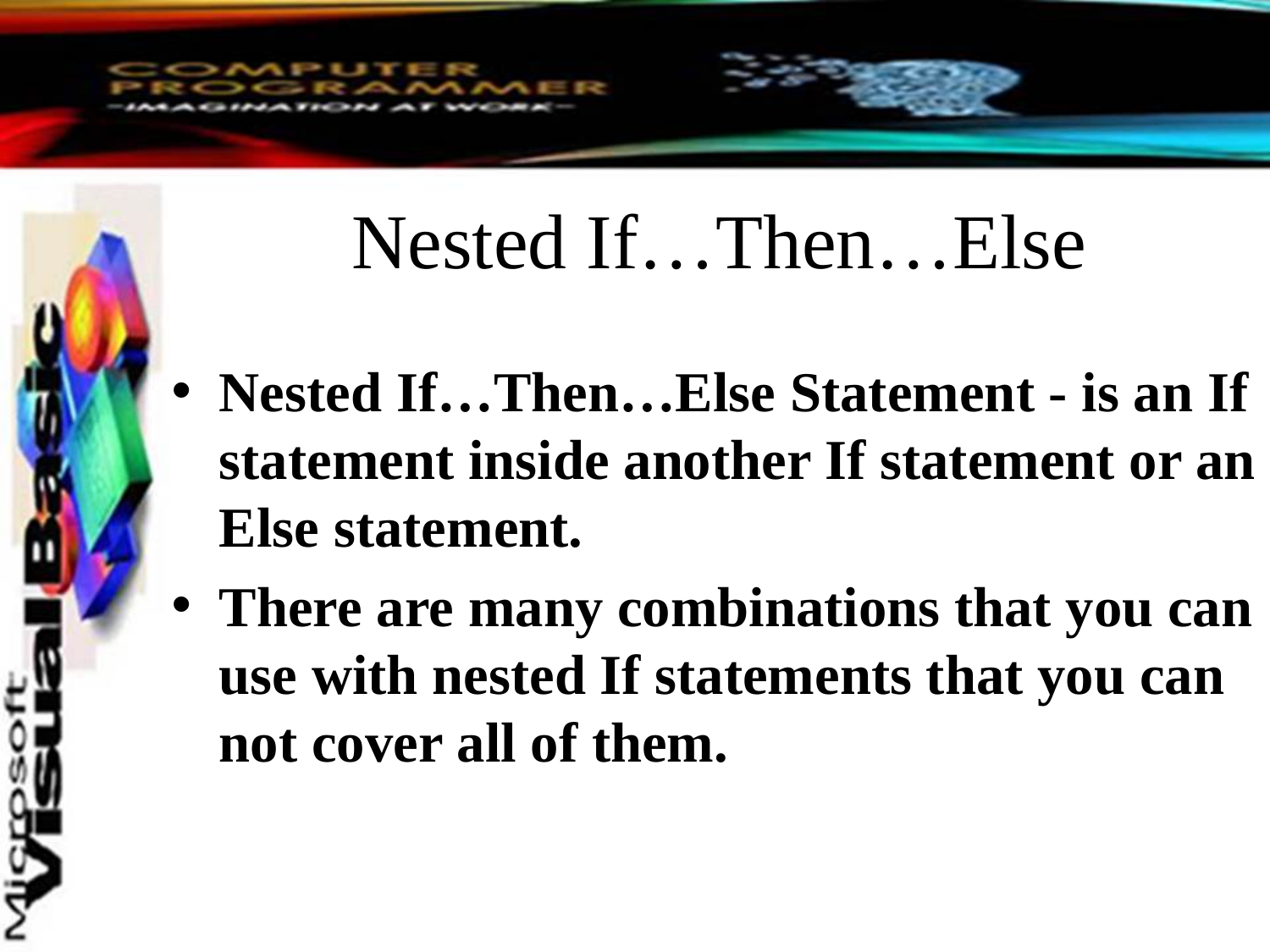

# Nested If…Then…Else
Nested If…Then…Else Statement - is an If statement inside another If statement or an Else statement.
There are many combinations that you can use with nested If statements that you can not cover all of them.